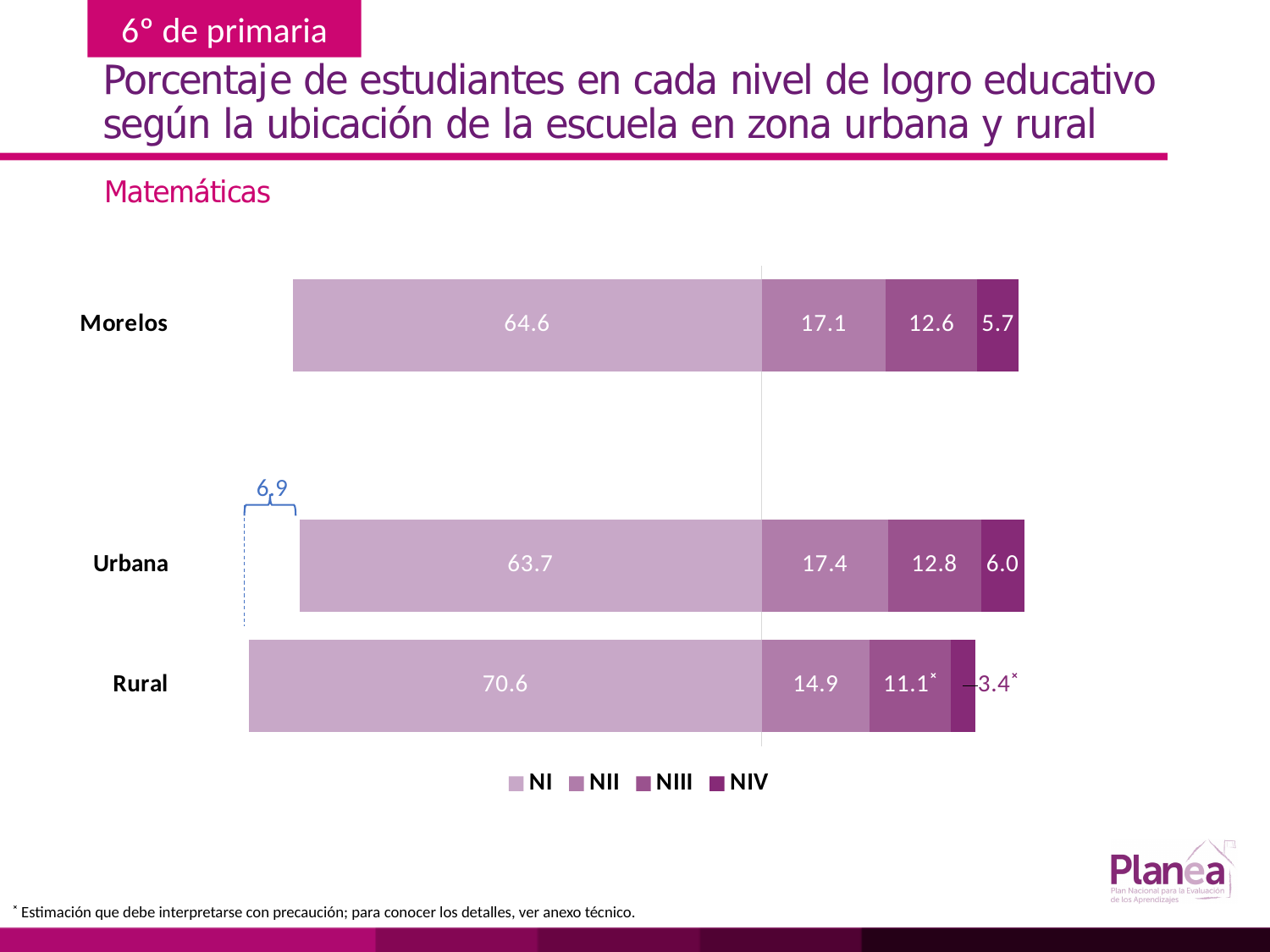

# Porcentaje de estudiantes en cada nivel de logro educativo según la ubicación de la escuela en zona urbana y rural

Matemáticas

### Chart

| Category |  |  |  |  |
|---|---|---|---|---|
| Rural | -70.6 | 14.9 | 11.1 | 3.4 |
| Urbana | -63.7 | 17.4 | 12.8 | 6.0 |
|  | None | None | None | None |
| Morelos | -64.6 | 17.1 | 12.6 | 5.7 |
6.9
˟ Estimación que debe interpretarse con precaución; para conocer los detalles, ver anexo técnico.